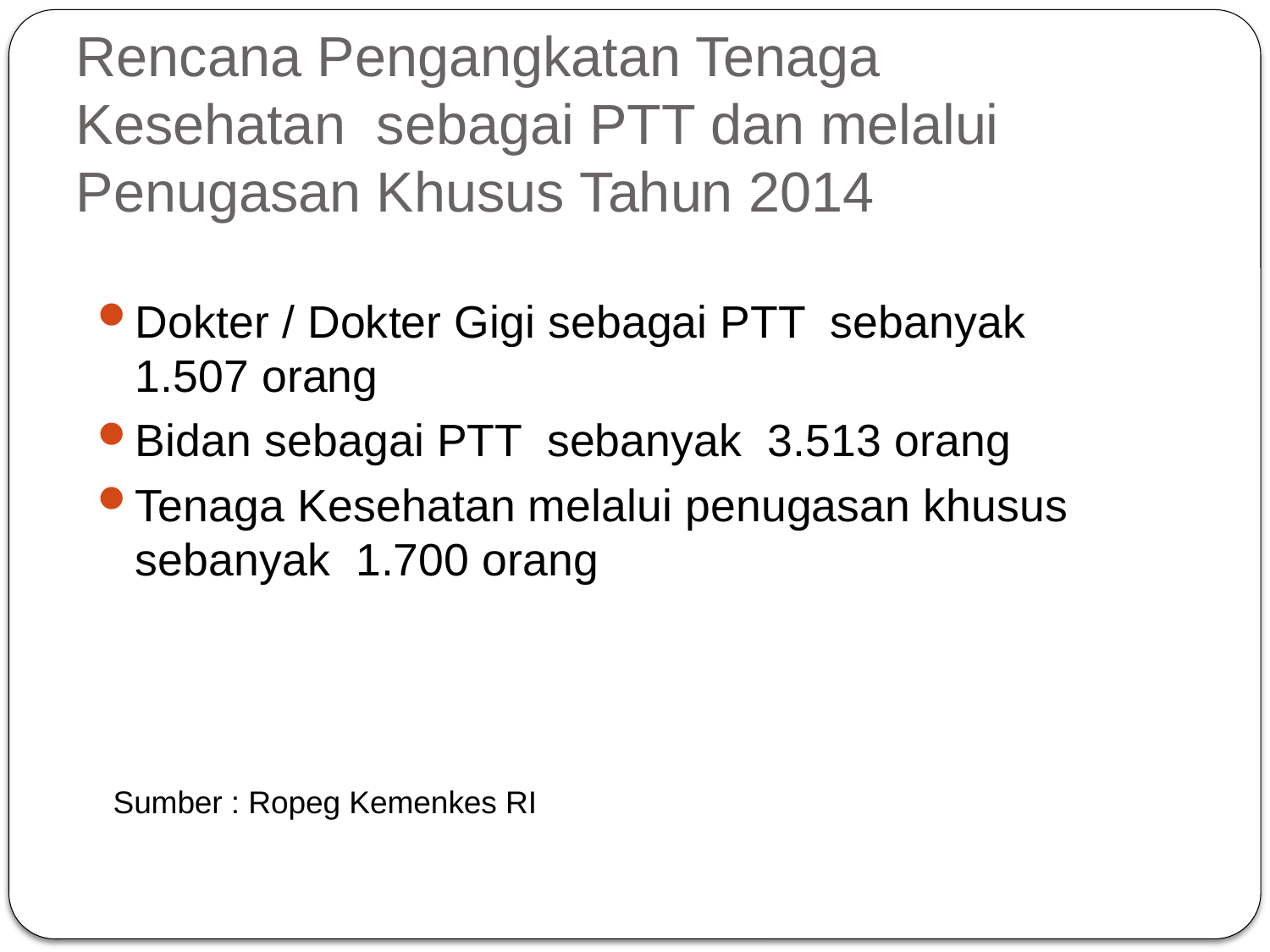

# Rencana Pengangkatan Tenaga Kesehatan  sebagai PTT dan melalui Penugasan Khusus Tahun 2014
Dokter / Dokter Gigi sebagai PTT  sebanyak 1.507 orang
Bidan sebagai PTT  sebanyak  3.513 orang
Tenaga Kesehatan melalui penugasan khusus sebanyak  1.700 orang

Sumber : Ropeg Kemenkes RI